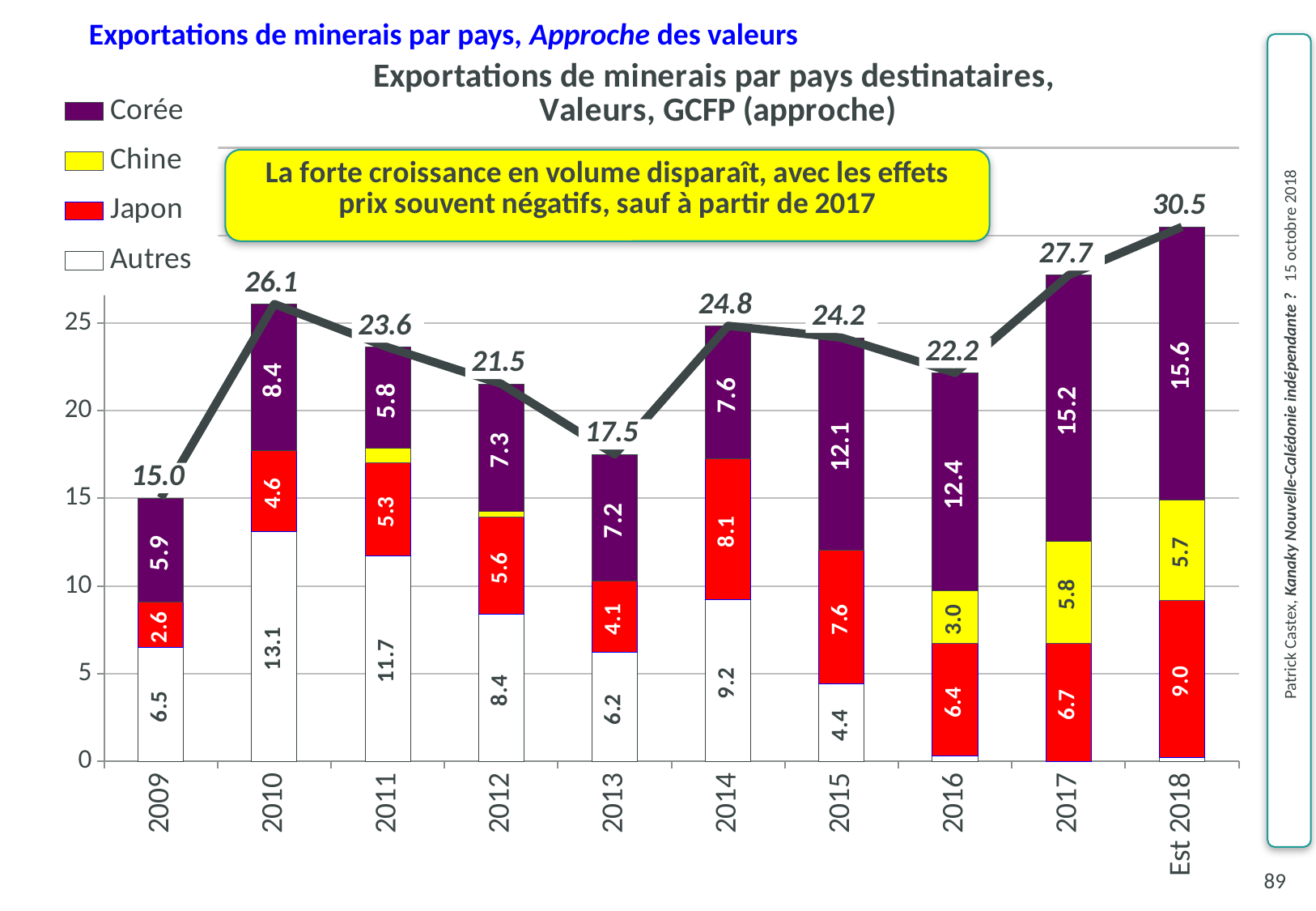

Exportations de minerais par pays, Approche des valeurs

### Chart: Exportations de minerais par pays destinataires,
Valeurs, GCFP (approche)

| Category | Autres | Japon | Chine | Corée | Total |
|---|---|---|---|---|---|
| 2009 | 6.496624736803418 | 2.582932168791076 | 0.0 | 5.931295130439276 | 15.01085203603377 |
| 2010 | 13.11931805296112 | 4.605399798611881 | 0.0 | 8.358941620881158 | 26.08365947245417 |
| 2011 | 11.71842608473738 | 5.328887422466018 | 0.788647679531309 | 5.777491850782487 | 23.6134530375172 |
| 2012 | 8.36742485477309 | 5.57379251956186 | 0.325157377902347 | 7.262444636702964 | 21.52881938894026 |
| 2013 | 6.21462860441437 | 4.071653832735453 | 0.0 | 7.218116746356789 | 17.50439918350661 |
| 2014 | 9.200646678169177 | 8.05874479800335 | 0.0 | 7.57967658199722 | 24.83906805816974 |
| 2015 | 4.405276238313696 | 7.641327966930648 | 0.0 | 12.11612176573281 | 24.16272597097714 |
| 2016 | 0.297631054607285 | 6.427990365143454 | 2.988151720793654 | 12.44004722002686 | 22.15382036057125 |
| 2017 | 0.0 | 6.730067591793547 | 5.824768477856269 | 15.17076550581389 | 27.72560157546368 |
| Est 2018 | 0.206742706943475 | 8.97189502856673 | 5.743180634059448 | 15.56546261484702 | 30.48728098441668 |